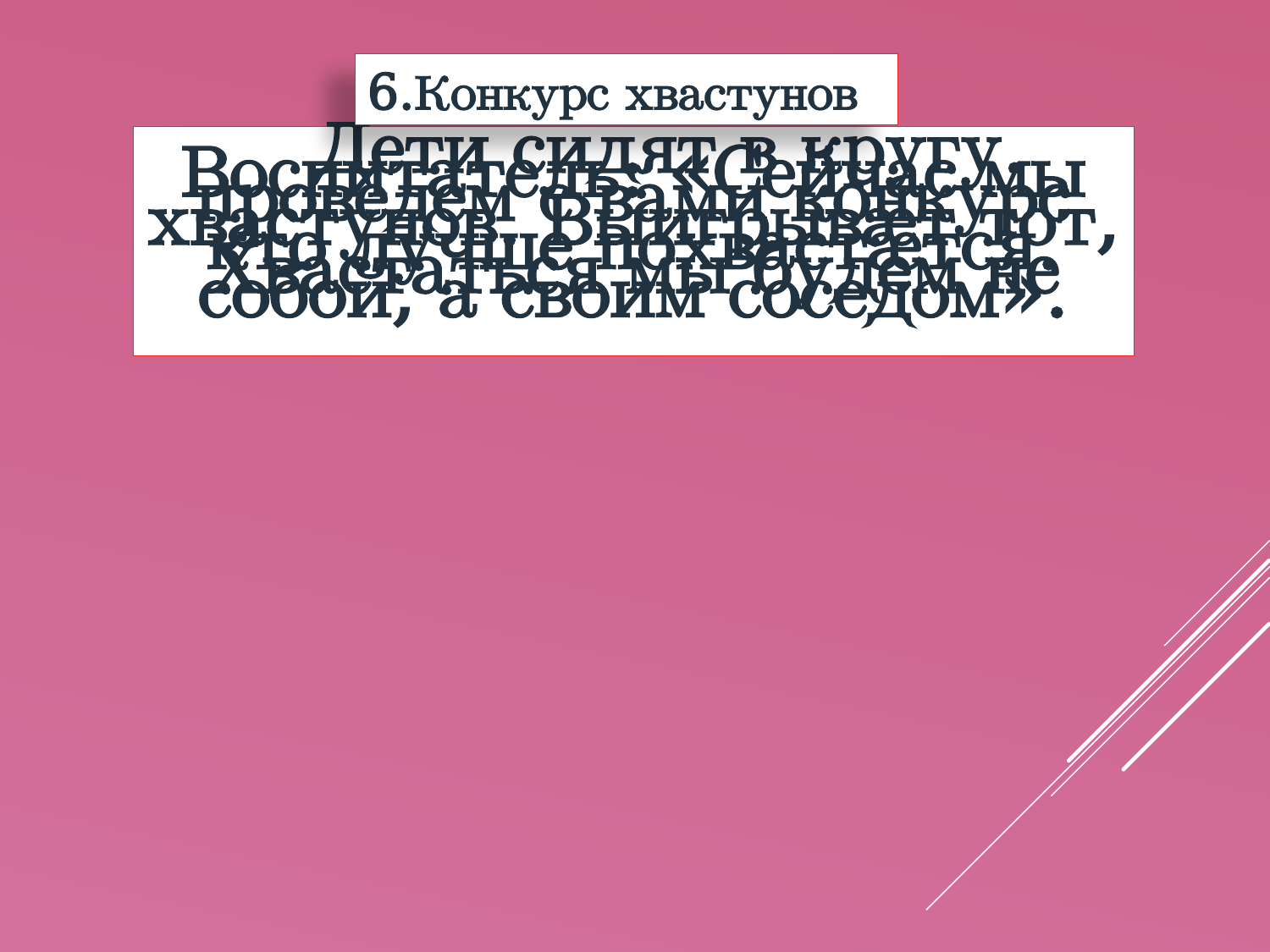

6.Конкурс хвастунов

	Дети сидят в кругу. Воспитатель: «Сейчас мы проведем с вами конкурс хвастунов. Выигрывает тот, кто лучше похвастается. Хвастаться мы будем не собой, а своим соседом».